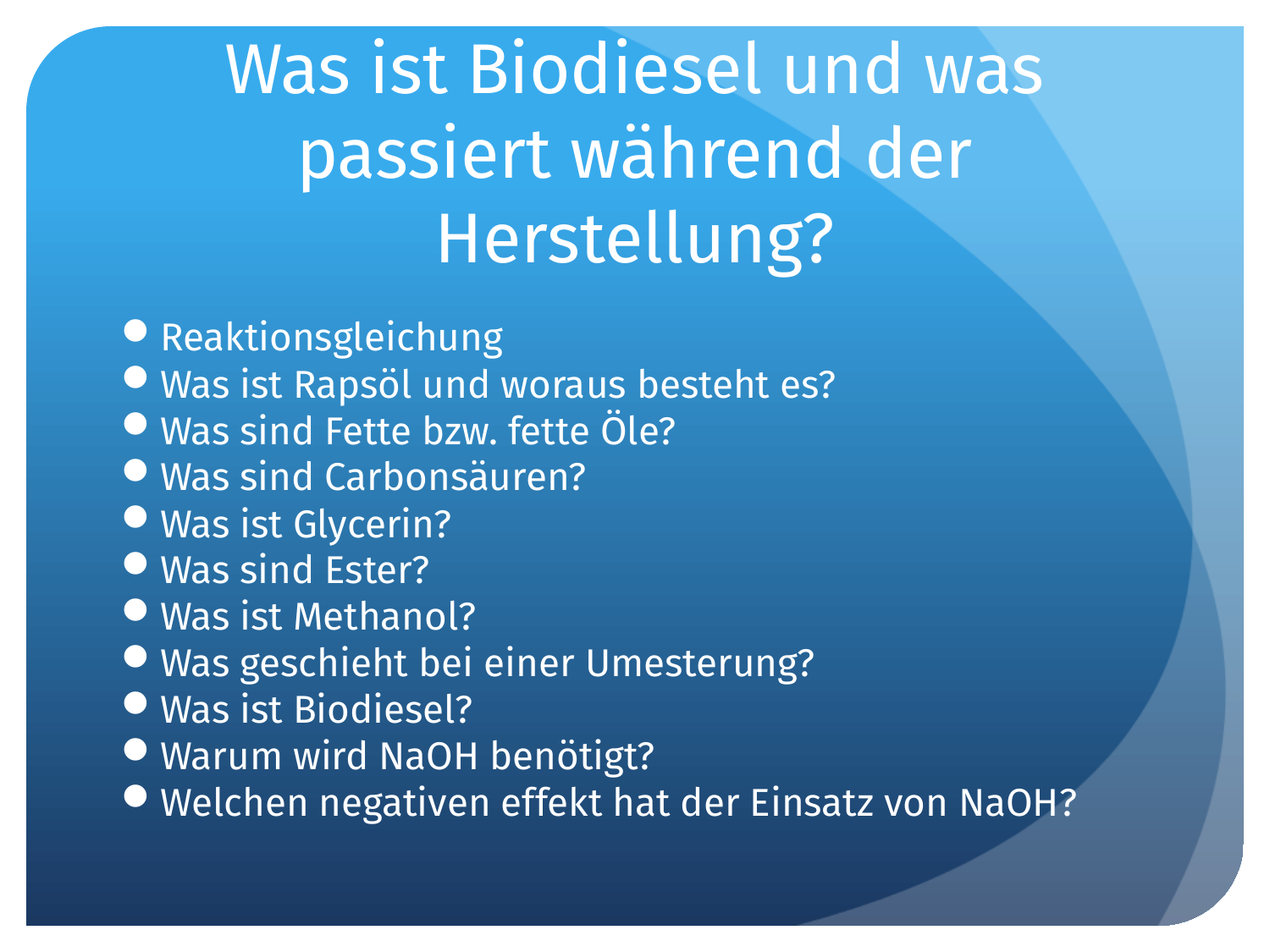

# Was ist Biodiesel und was passiert während der Herstellung?
Reaktionsgleichung
Was ist Rapsöl und woraus besteht es?
Was sind Fette bzw. fette Öle?
Was sind Carbonsäuren?
Was ist Glycerin?
Was sind Ester?
Was ist Methanol?
Was geschieht bei einer Umesterung?
Was ist Biodiesel?
Warum wird NaOH benötigt?
Welchen negativen effekt hat der Einsatz von NaOH?